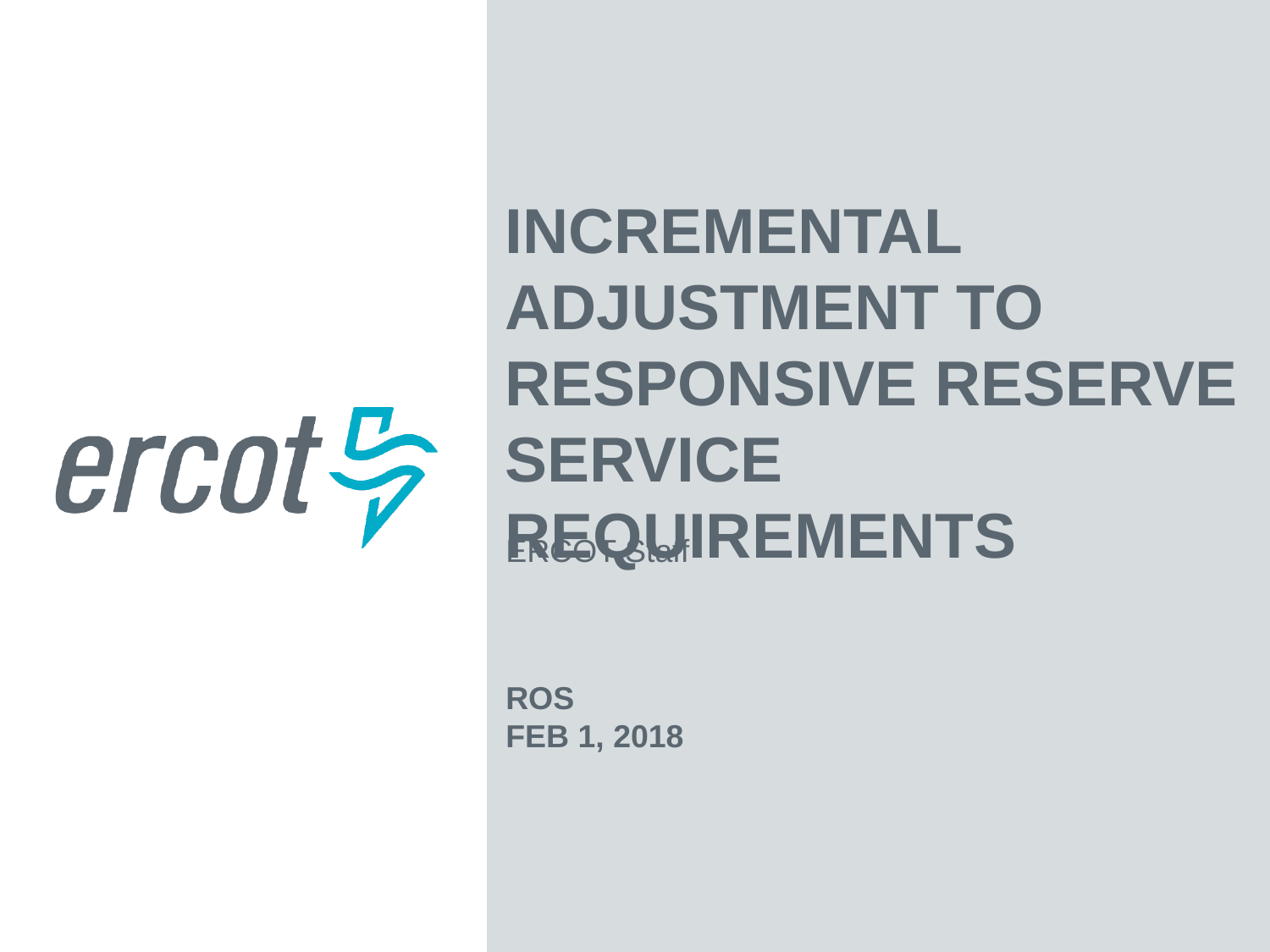

Incremental Adjustment To Responsive Reserve Service Requirements
ERCOT Staff
ROS
Feb 1, 2018